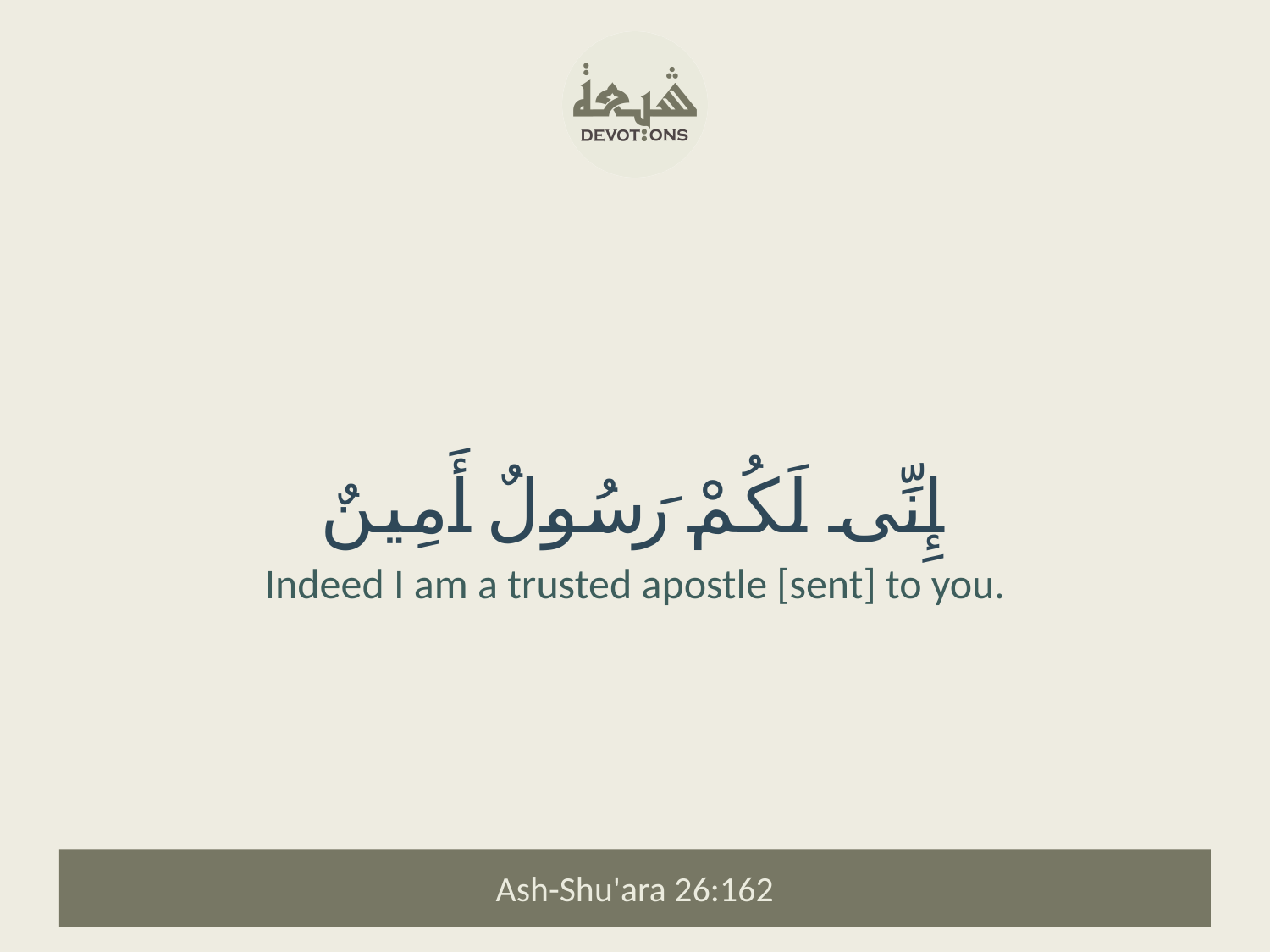

إِنِّى لَكُمْ رَسُولٌ أَمِينٌ
Indeed I am a trusted apostle [sent] to you.
Ash-Shu'ara 26:162